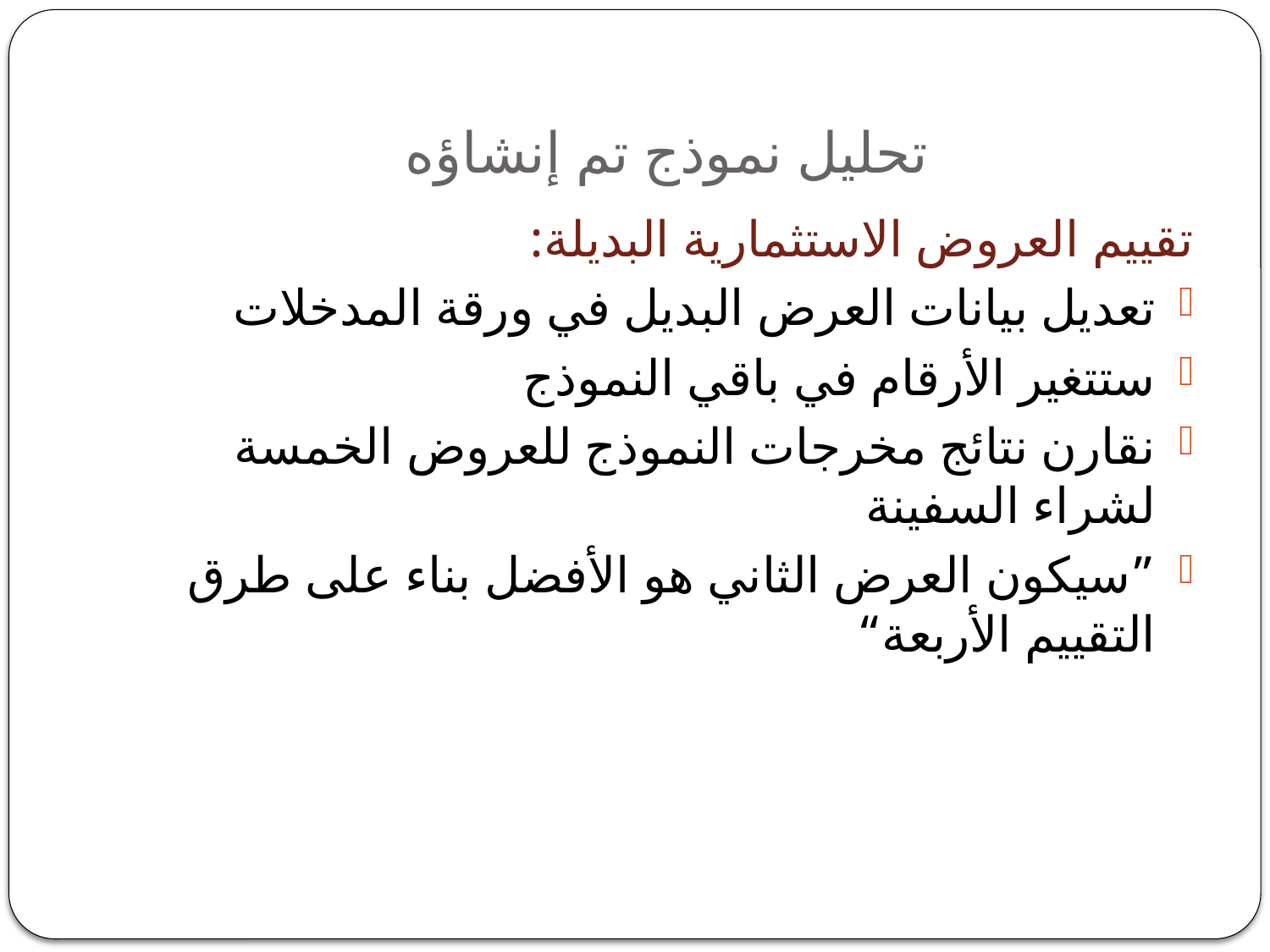

# تحليل نموذج تم إنشاؤه
تقييم العروض الاستثمارية البديلة:
تعديل بيانات العرض البديل في ورقة المدخلات
ستتغير الأرقام في باقي النموذج
نقارن نتائج مخرجات النموذج للعروض الخمسة لشراء السفينة
”سيكون العرض الثاني هو الأفضل بناء على طرق التقييم الأربعة“